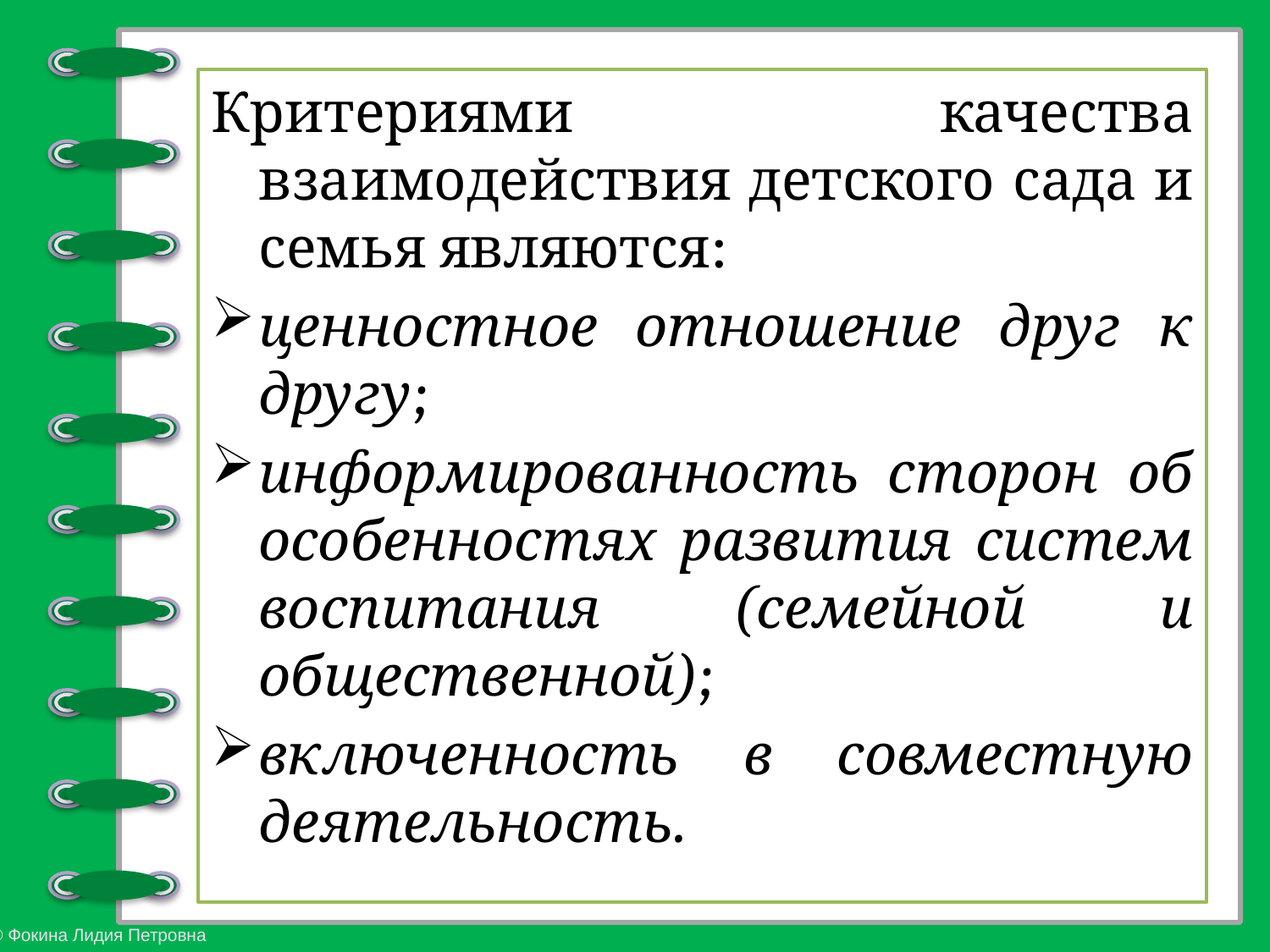

Критериями качества взаимодействия детского сада и семья являются:
ценностное отношение друг к другу;
информированность сторон об особенностях развития систем воспитания (семейной и общественной);
включенность в совместную деятельность.